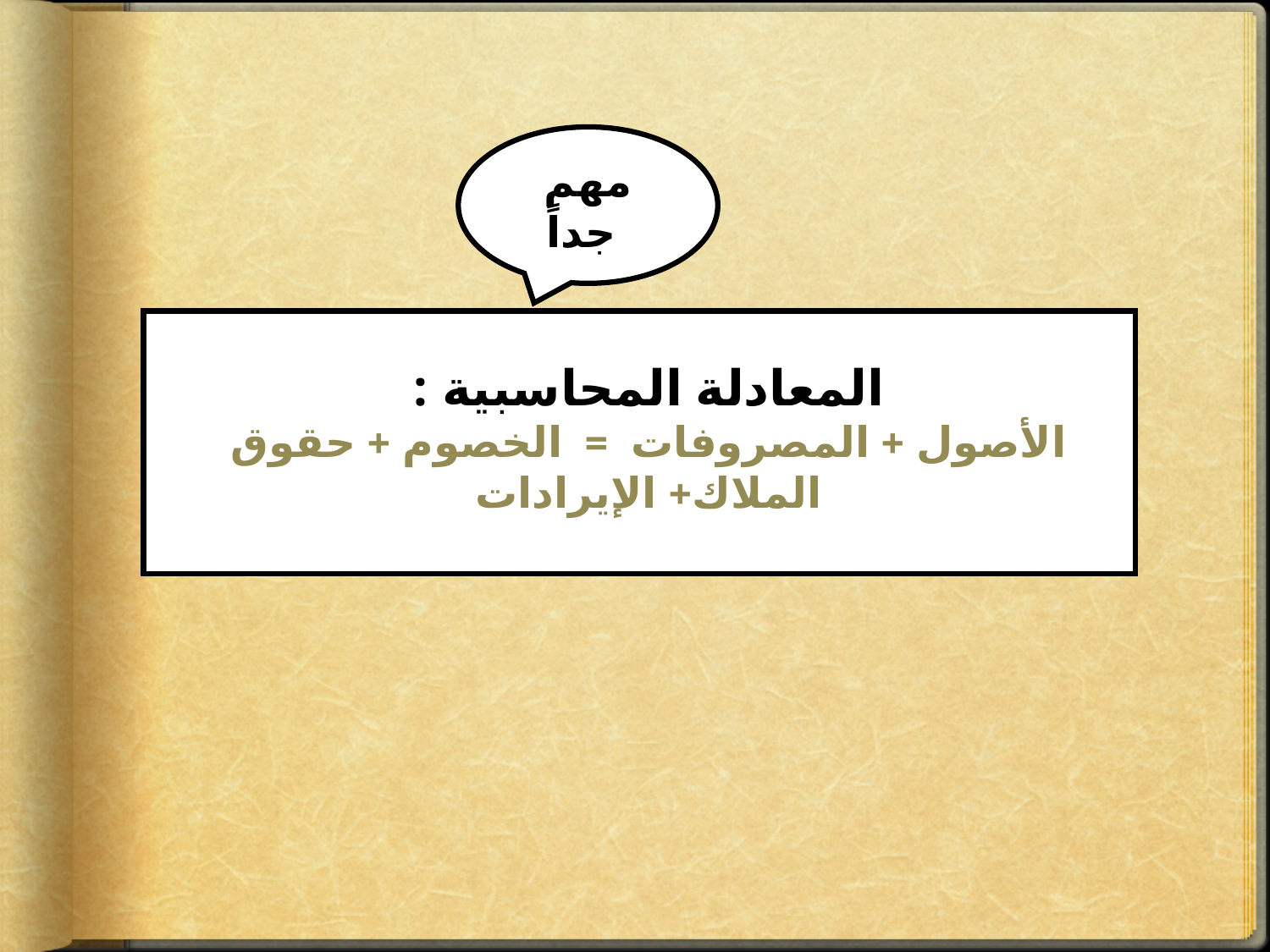

مهم جداً

المعادلة المحاسبية :
الأصول + المصروفات  =  الخصوم + حقوق الملاك+ الإيرادات